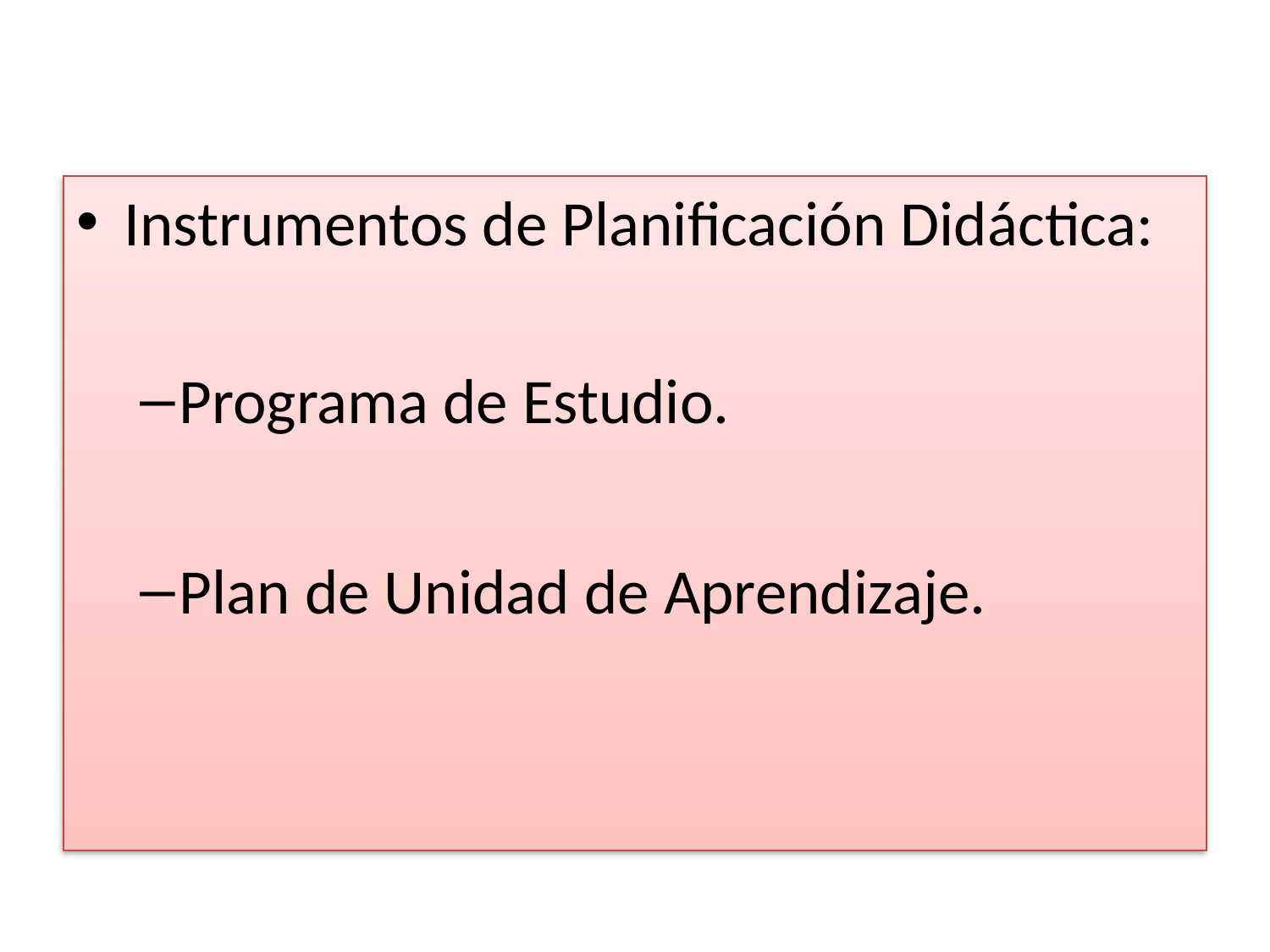

Instrumentos de Planificación Didáctica:

Programa de Estudio.

Plan de Unidad de Aprendizaje.